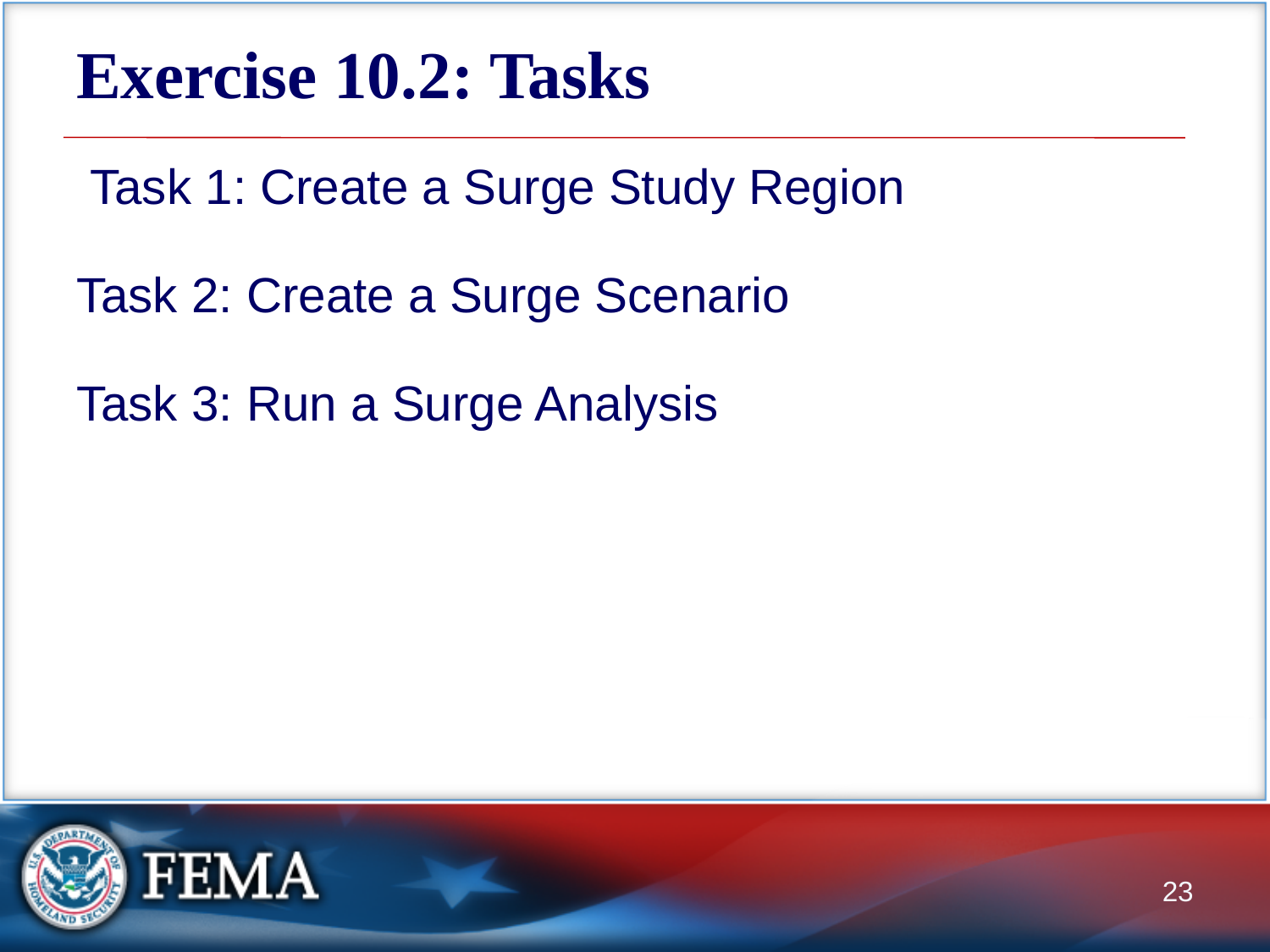

# Exercise 10.2: Tasks
 Task 1: Create a Surge Study Region
Task 2: Create a Surge Scenario
Task 3: Run a Surge Analysis
23